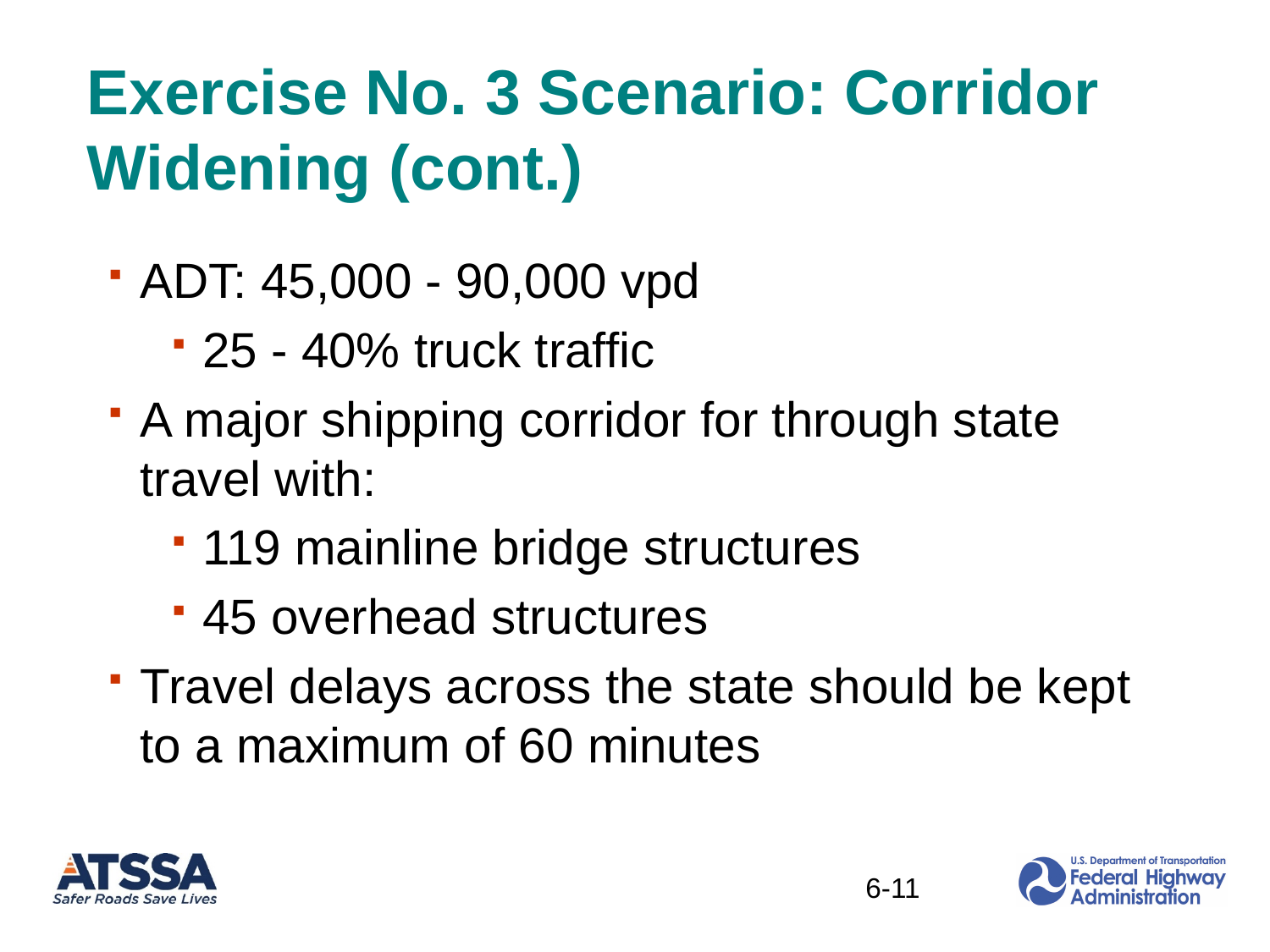

# Exercise No. 3 Scenario: Corridor Widening (cont.)
ADT: 45,000 - 90,000 vpd
25 - 40% truck traffic
A major shipping corridor for through state travel with:
119 mainline bridge structures
45 overhead structures
Travel delays across the state should be kept to a maximum of 60 minutes